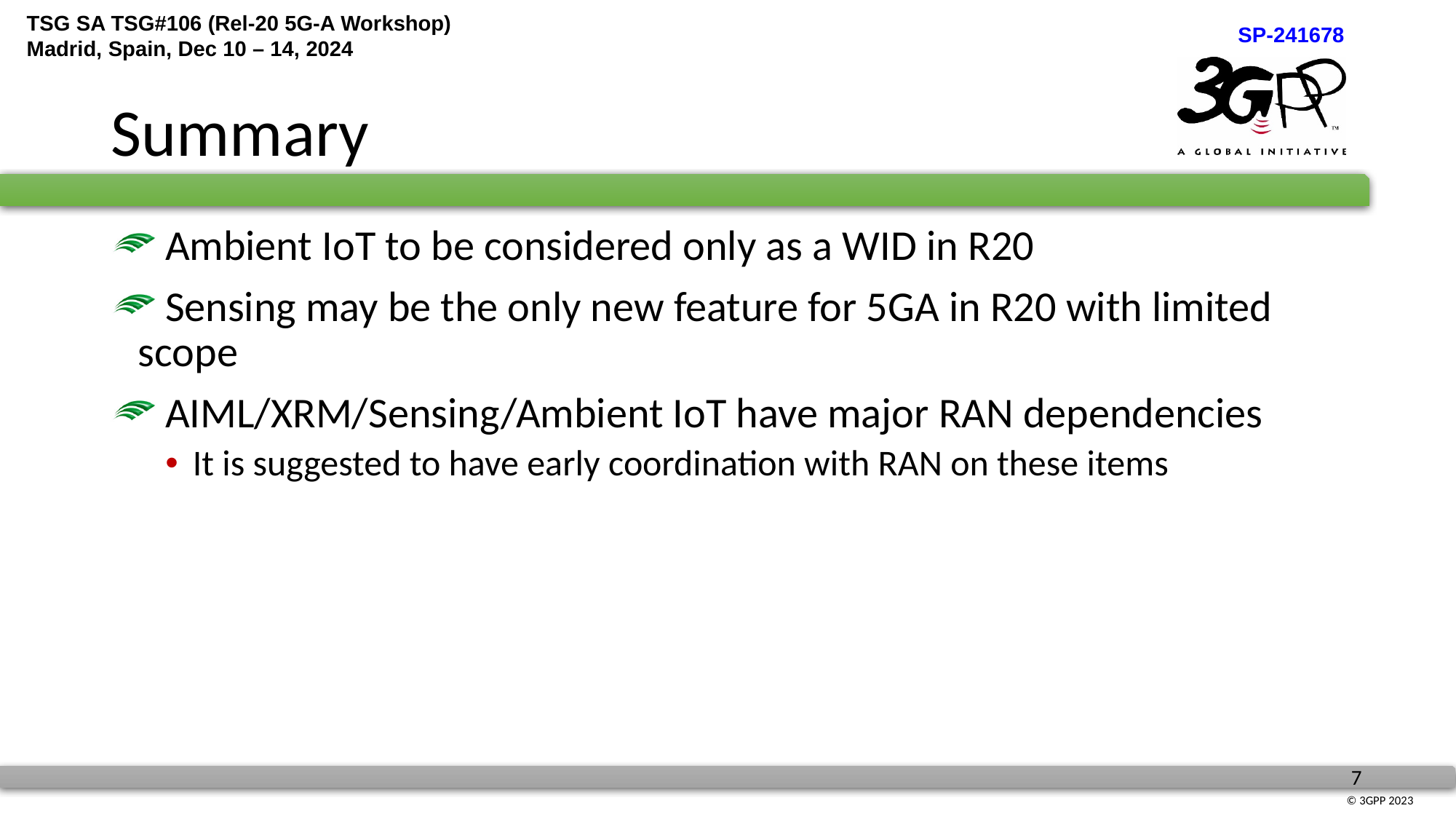

# Summary
 Ambient IoT to be considered only as a WID in R20
 Sensing may be the only new feature for 5GA in R20 with limited scope
 AIML/XRM/Sensing/Ambient IoT have major RAN dependencies
It is suggested to have early coordination with RAN on these items